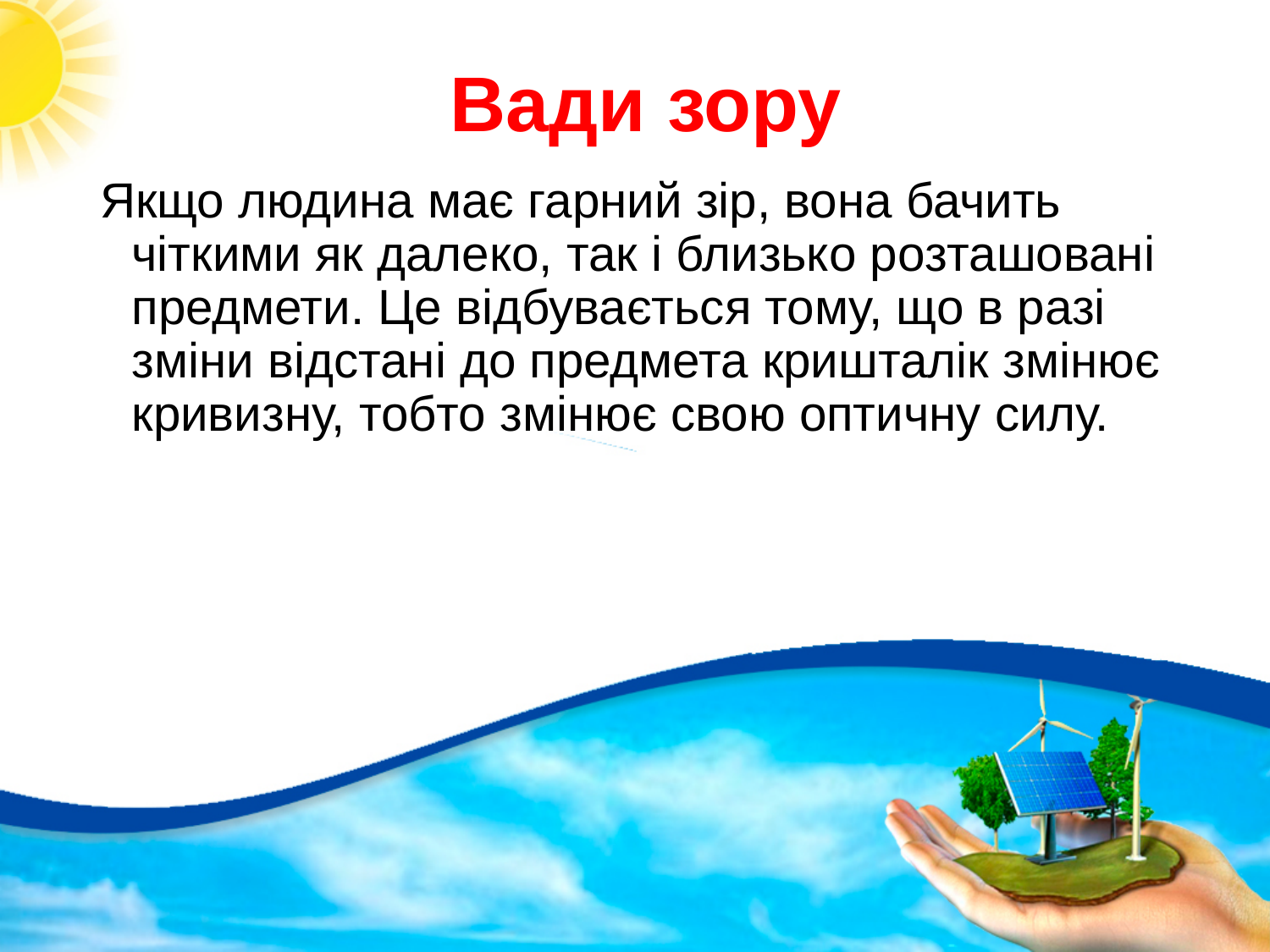

# Вади зору
Якщо людина має гарний зір, вона бачить чіткими як далеко, так і близько розташовані предмети. Це відбувається тому, що в разі зміни відстані до предмета кришталік змінює кривизну, тобто змінює свою оптичну силу.